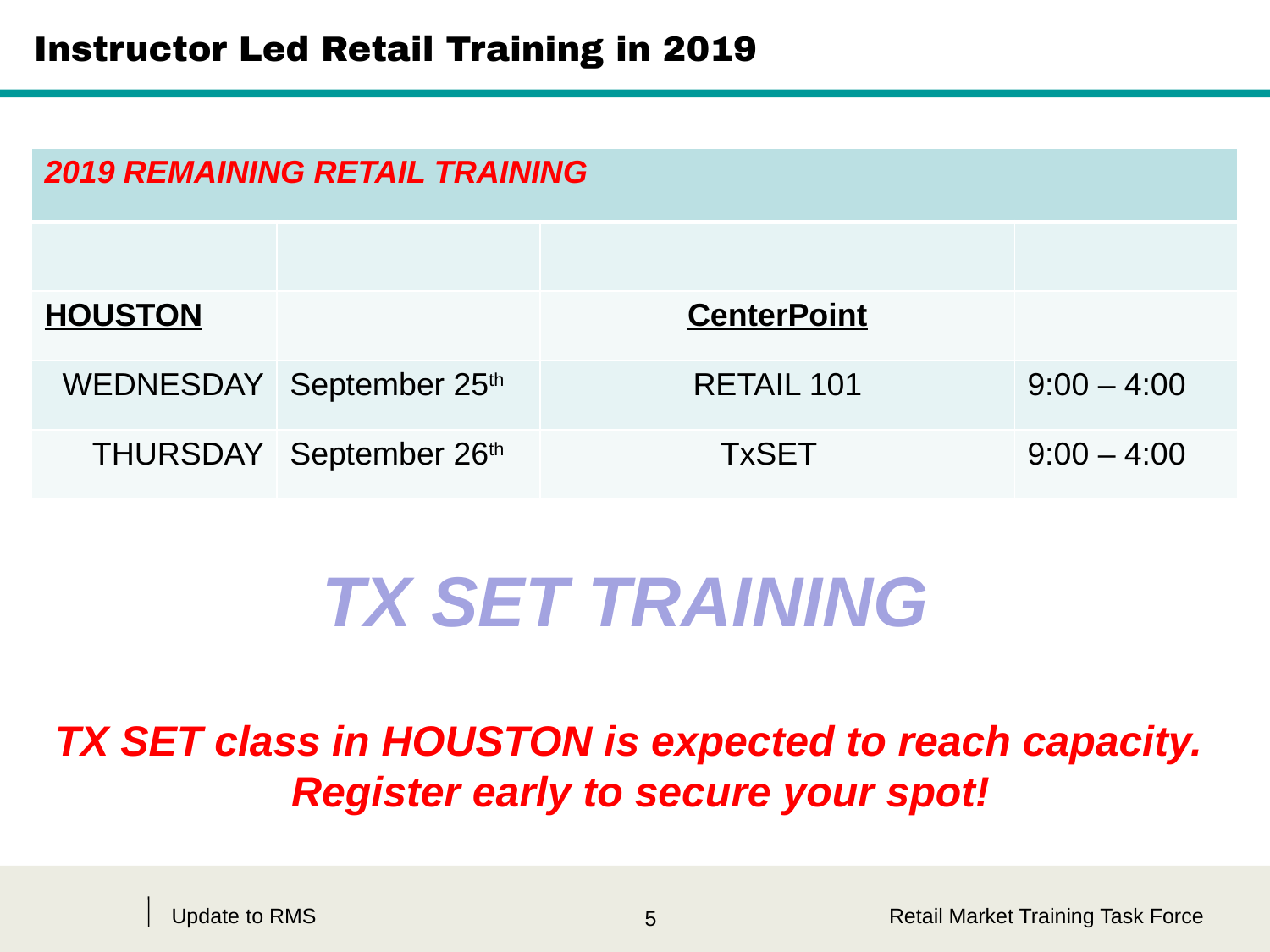

# Instructor Led Retail Training in 2019
| 2019 REMAINING RETAIL TRAINING |  |  |  |
| --- | --- | --- | --- |
|  |  |  |  |
| HOUSTON |  | CenterPoint |  |
| WEDNESDAY | September 25th | RETAIL 101 | 9:00 – 4:00 |
| THURSDAY | September 26th | TxSET | 9:00 – 4:00 |
TX SET TRAINING
TX SET class in HOUSTON is expected to reach capacity.
  Register early to secure your spot!
Update to RMS
Retail Market Training Task Force